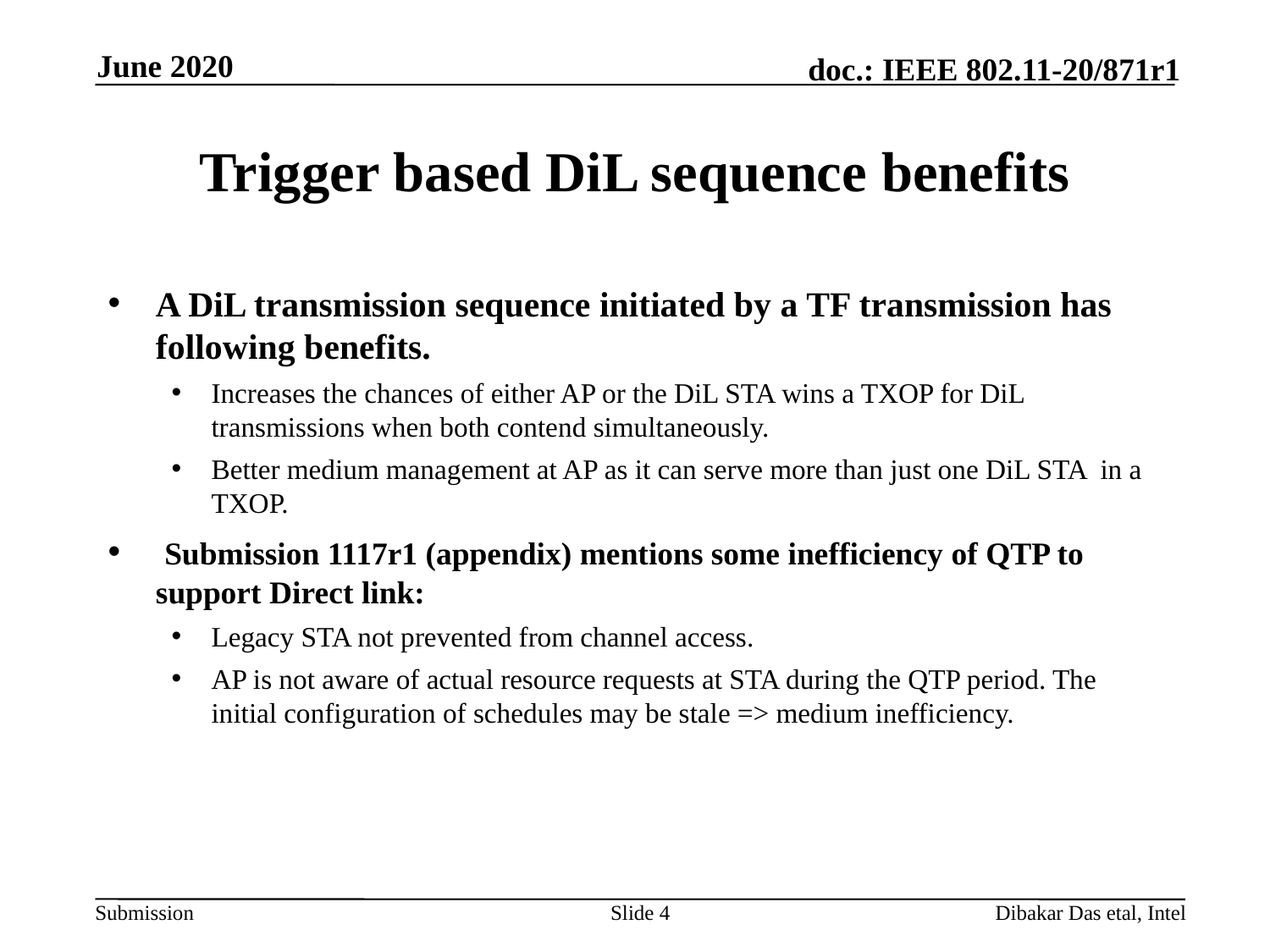

June 2020
# Trigger based DiL sequence benefits
A DiL transmission sequence initiated by a TF transmission has following benefits.
Increases the chances of either AP or the DiL STA wins a TXOP for DiL transmissions when both contend simultaneously.
Better medium management at AP as it can serve more than just one DiL STA  in a TXOP.
 Submission 1117r1 (appendix) mentions some inefficiency of QTP to support Direct link:
Legacy STA not prevented from channel access.
AP is not aware of actual resource requests at STA during the QTP period. The initial configuration of schedules may be stale => medium inefficiency.

Slide 4
Dibakar Das etal, Intel